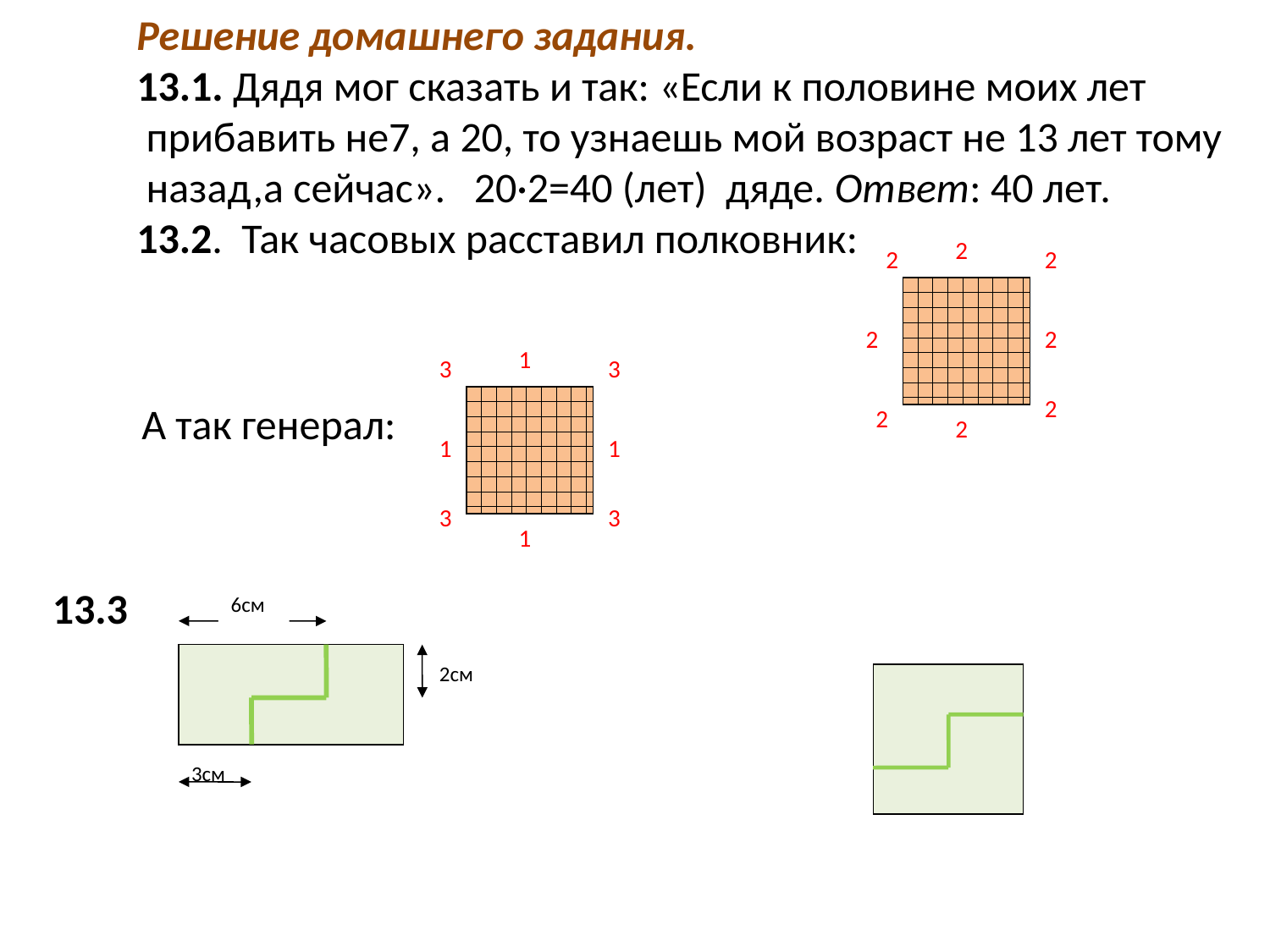

Решение домашнего задания.
13.1. Дядя мог сказать и так: «Если к половине моих лет
 прибавить не7, а 20, то узнаешь мой возраст не 13 лет тому
 назад,а сейчас».   20·2=40 (лет)  дяде. Ответ: 40 лет.
13.2.  Так часовых расставил полковник:

2
2
2

2
2
1
3
3

1
1
3
3
1

А так генерал:

2
2
2
13.3
6см

2см
3

3см